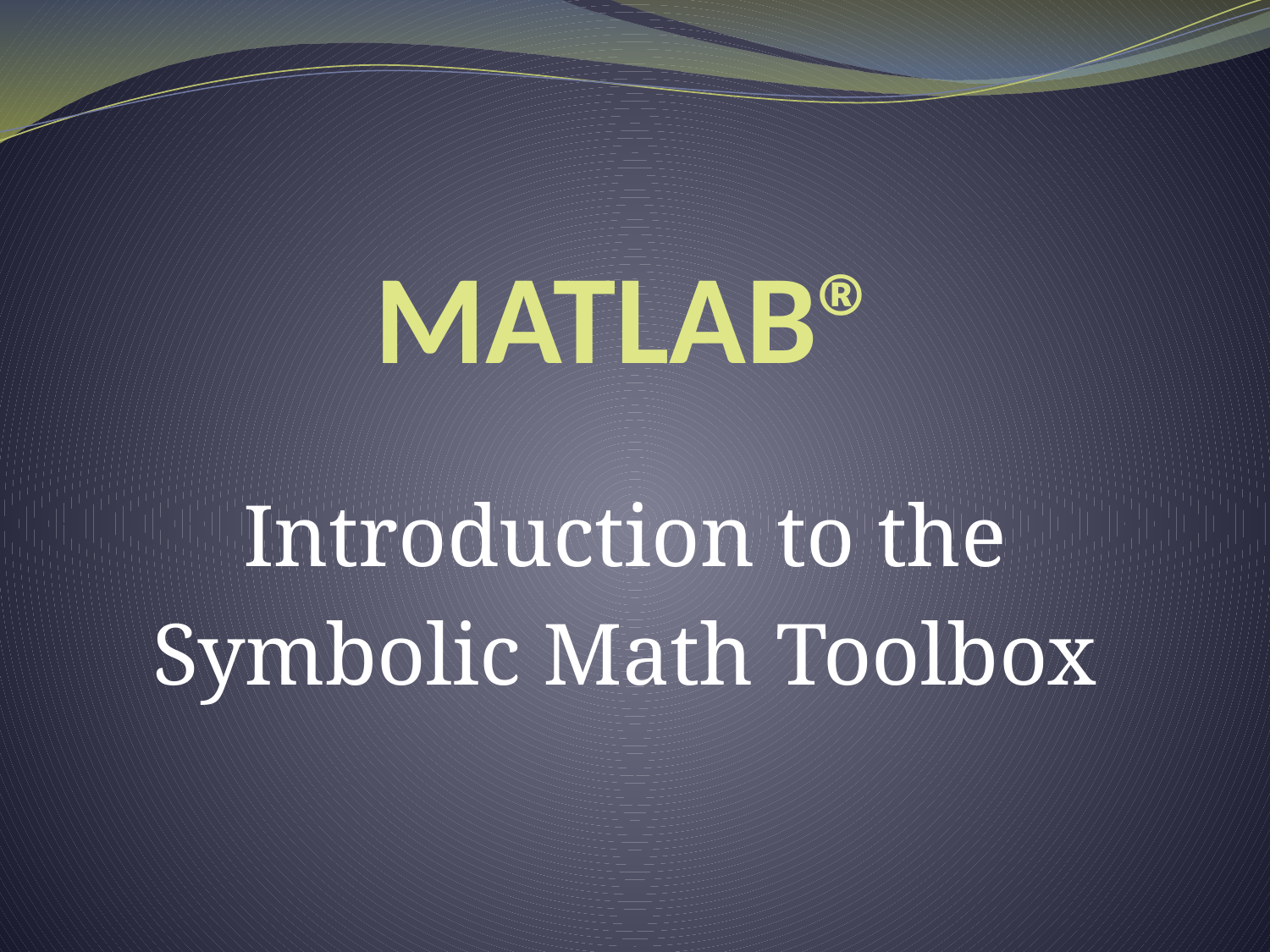

# MATLAB®
Introduction to the
Symbolic Math Toolbox